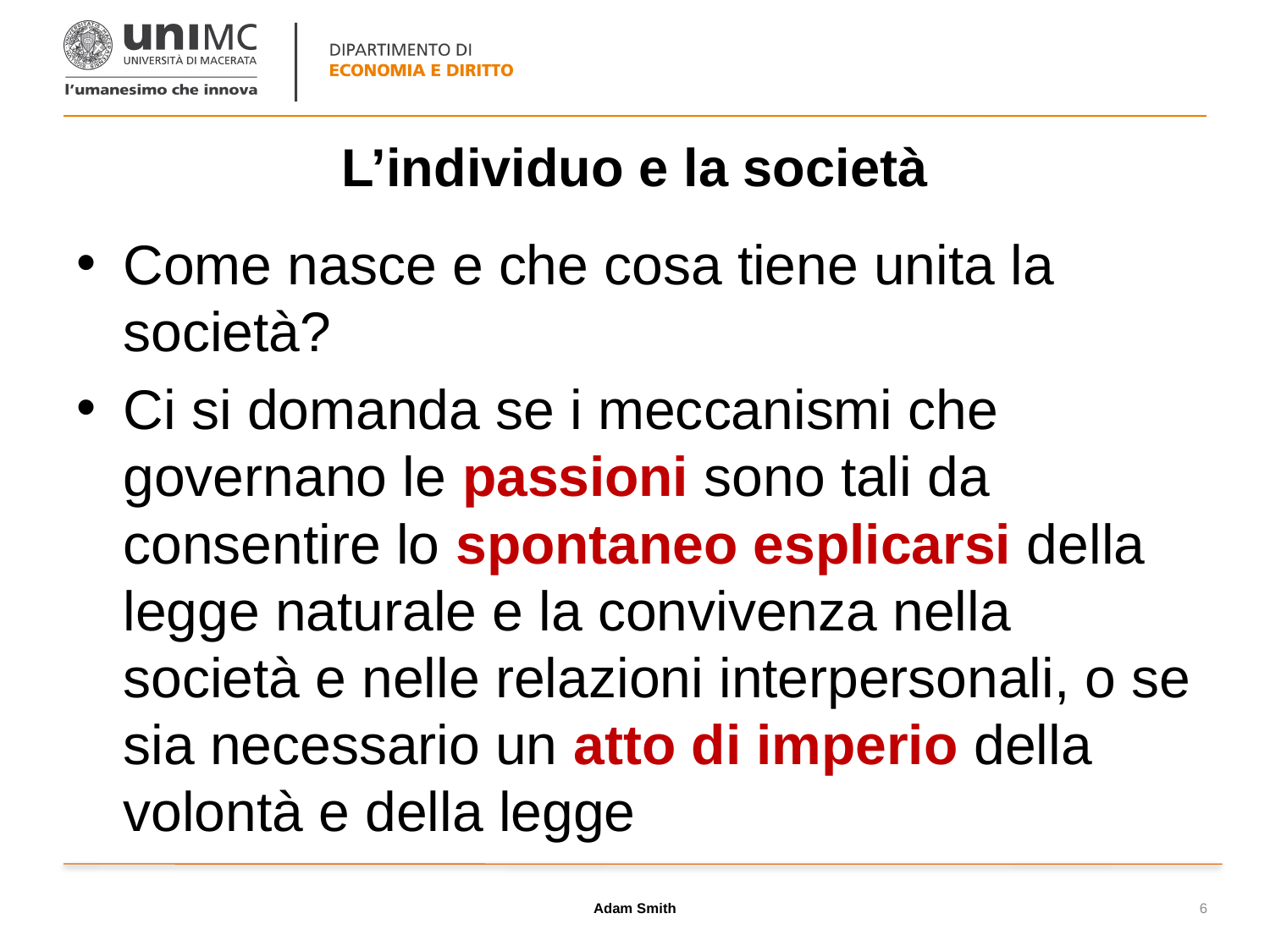

# L’individuo e la società
Come nasce e che cosa tiene unita la società?
Ci si domanda se i meccanismi che governano le passioni sono tali da consentire lo spontaneo esplicarsi della legge naturale e la convivenza nella società e nelle relazioni interpersonali, o se sia necessario un atto di imperio della volontà e della legge

Adam Smith
6